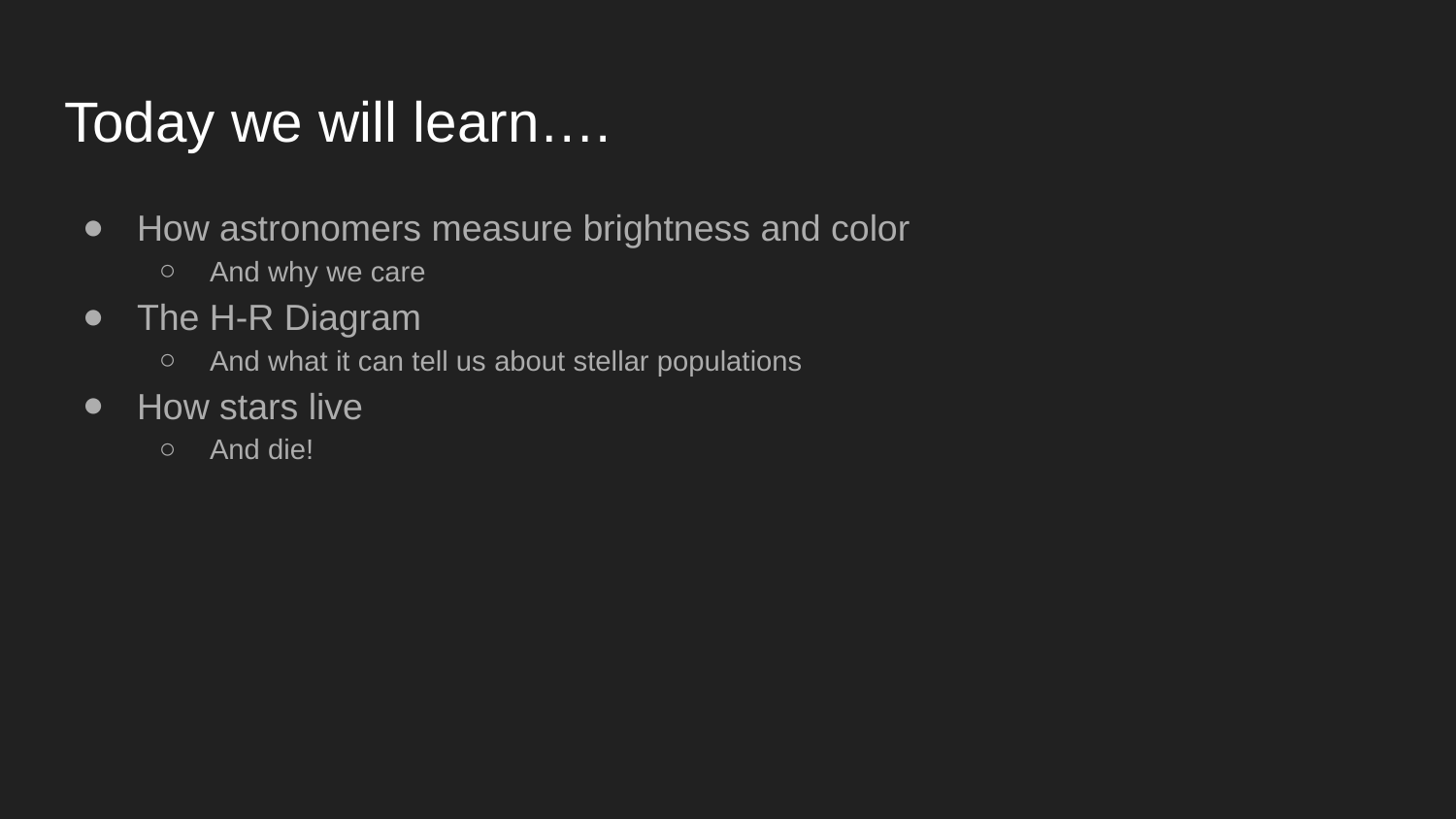

# Today we will learn….
How astronomers measure brightness and color
And why we care
The H-R Diagram
And what it can tell us about stellar populations
How stars live
And die!